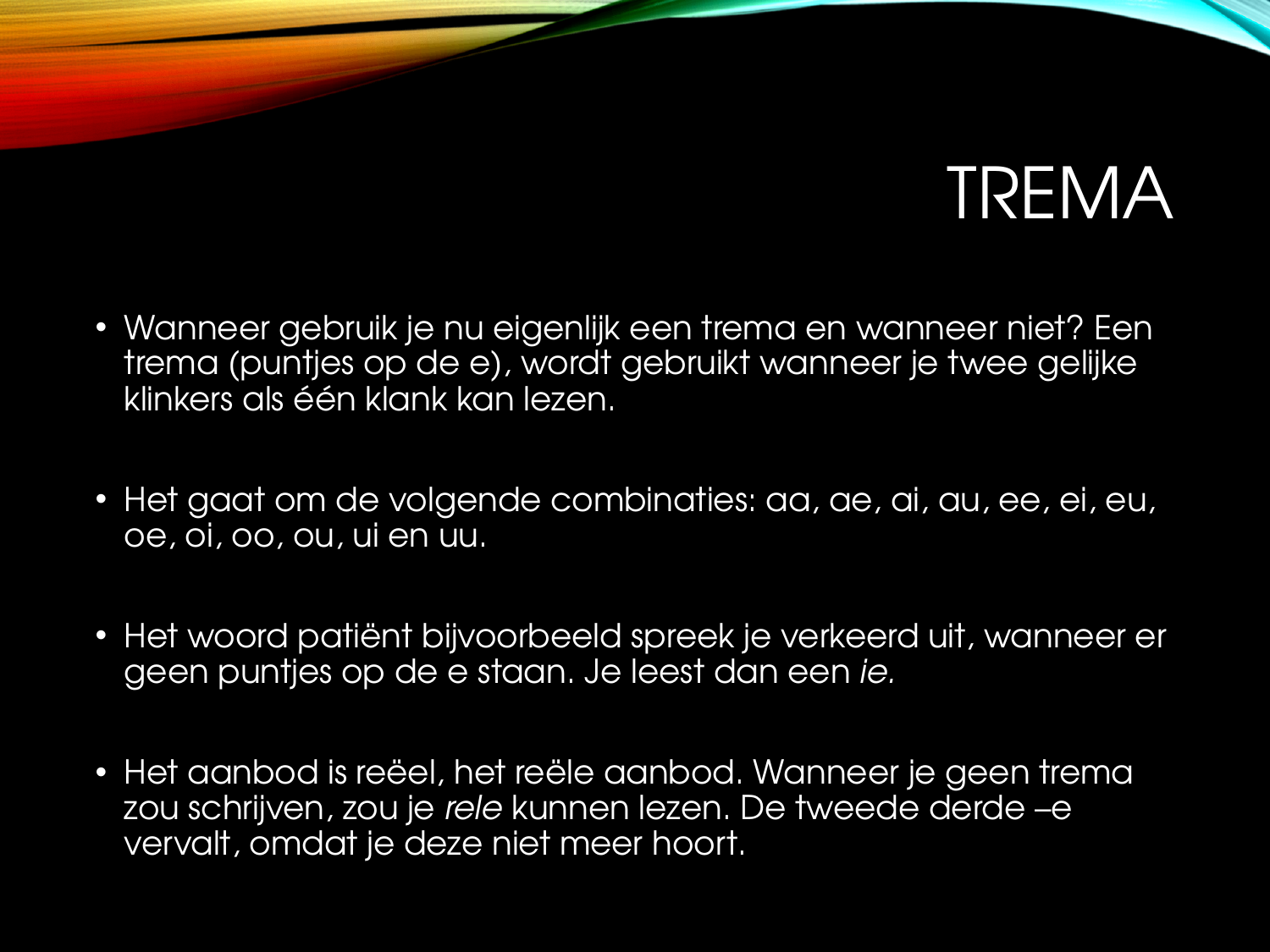

# Trema
Wanneer gebruik je nu eigenlijk een trema en wanneer niet? Een trema (puntjes op de e), wordt gebruikt wanneer je twee gelijke klinkers als één klank kan lezen.

Het gaat om de volgende combinaties: aa, ae, ai, au, ee, ei, eu, oe, oi, oo, ou, ui en uu.

Het woord patiënt bijvoorbeeld spreek je verkeerd uit, wanneer er geen puntjes op de e staan. Je leest dan een ie.

Het aanbod is reëel, het reële aanbod. Wanneer je geen trema zou schrijven, zou je rele kunnen lezen. De tweede derde –e vervalt, omdat je deze niet meer hoort.